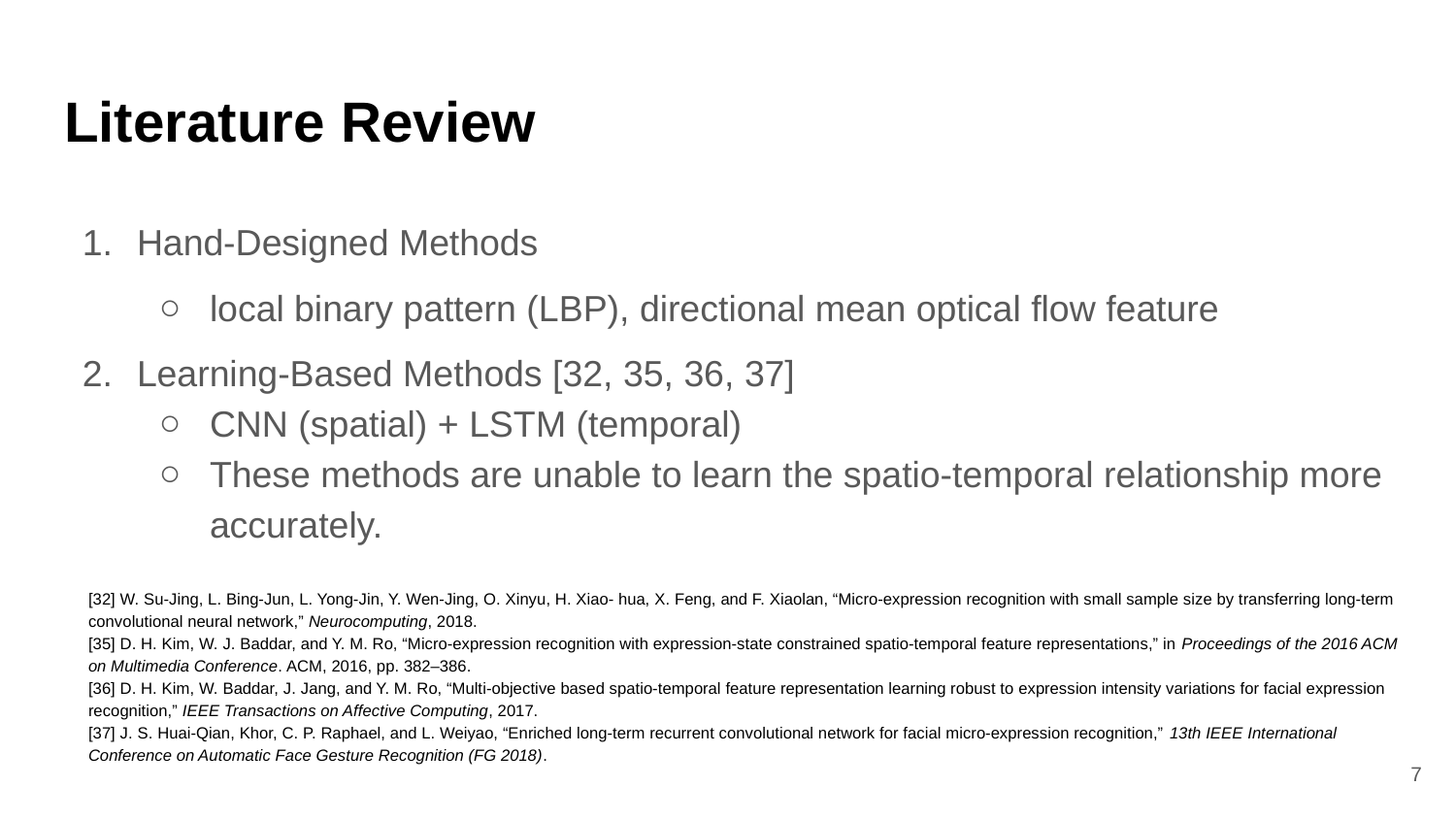

# Literature Review
Hand-Designed Methods
local binary pattern (LBP), directional mean optical flow feature
Learning-Based Methods [32, 35, 36, 37]
CNN (spatial) + LSTM (temporal)
These methods are unable to learn the spatio-temporal relationship more accurately.
[32] W. Su-Jing, L. Bing-Jun, L. Yong-Jin, Y. Wen-Jing, O. Xinyu, H. Xiao- hua, X. Feng, and F. Xiaolan, “Micro-expression recognition with small sample size by transferring long-term convolutional neural network,” Neurocomputing, 2018.
[35] D. H. Kim, W. J. Baddar, and Y. M. Ro, “Micro-expression recognition with expression-state constrained spatio-temporal feature representations,” in Proceedings of the 2016 ACM on Multimedia Conference. ACM, 2016, pp. 382–386.
[36] D. H. Kim, W. Baddar, J. Jang, and Y. M. Ro, “Multi-objective based spatio-temporal feature representation learning robust to expression intensity variations for facial expression recognition,” IEEE Transactions on Affective Computing, 2017.
[37] J. S. Huai-Qian, Khor, C. P. Raphael, and L. Weiyao, “Enriched long-term recurrent convolutional network for facial micro-expression recognition,” 13th IEEE International Conference on Automatic Face Gesture Recognition (FG 2018).
7